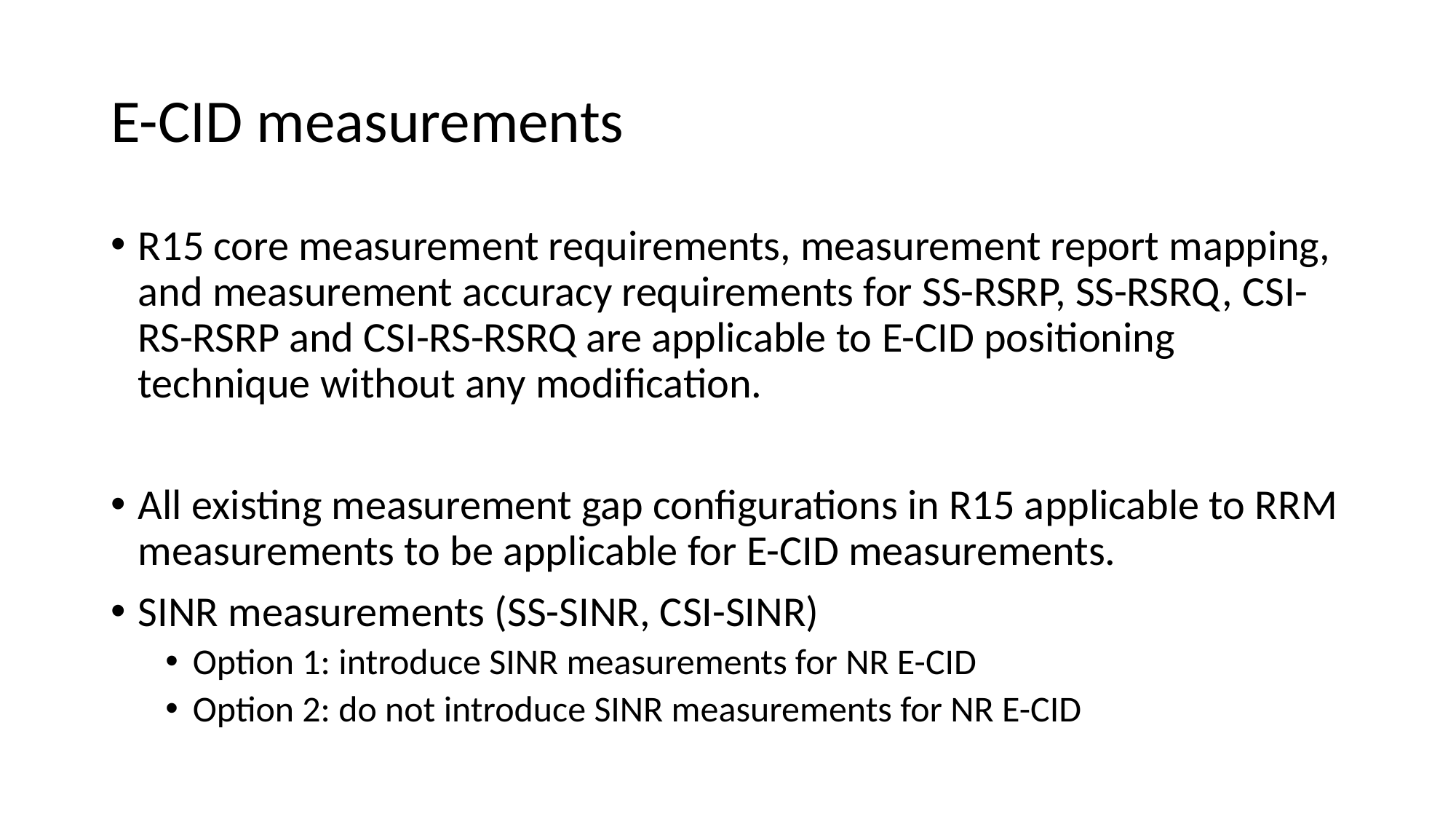

# E-CID measurements
R15 core measurement requirements, measurement report mapping, and measurement accuracy requirements for SS-RSRP, SS-RSRQ, CSI-RS-RSRP and CSI-RS-RSRQ are applicable to E-CID positioning technique without any modification.

All existing measurement gap configurations in R15 applicable to RRM measurements to be applicable for E-CID measurements.
SINR measurements (SS-SINR, CSI-SINR)
Option 1: introduce SINR measurements for NR E-CID
Option 2: do not introduce SINR measurements for NR E-CID